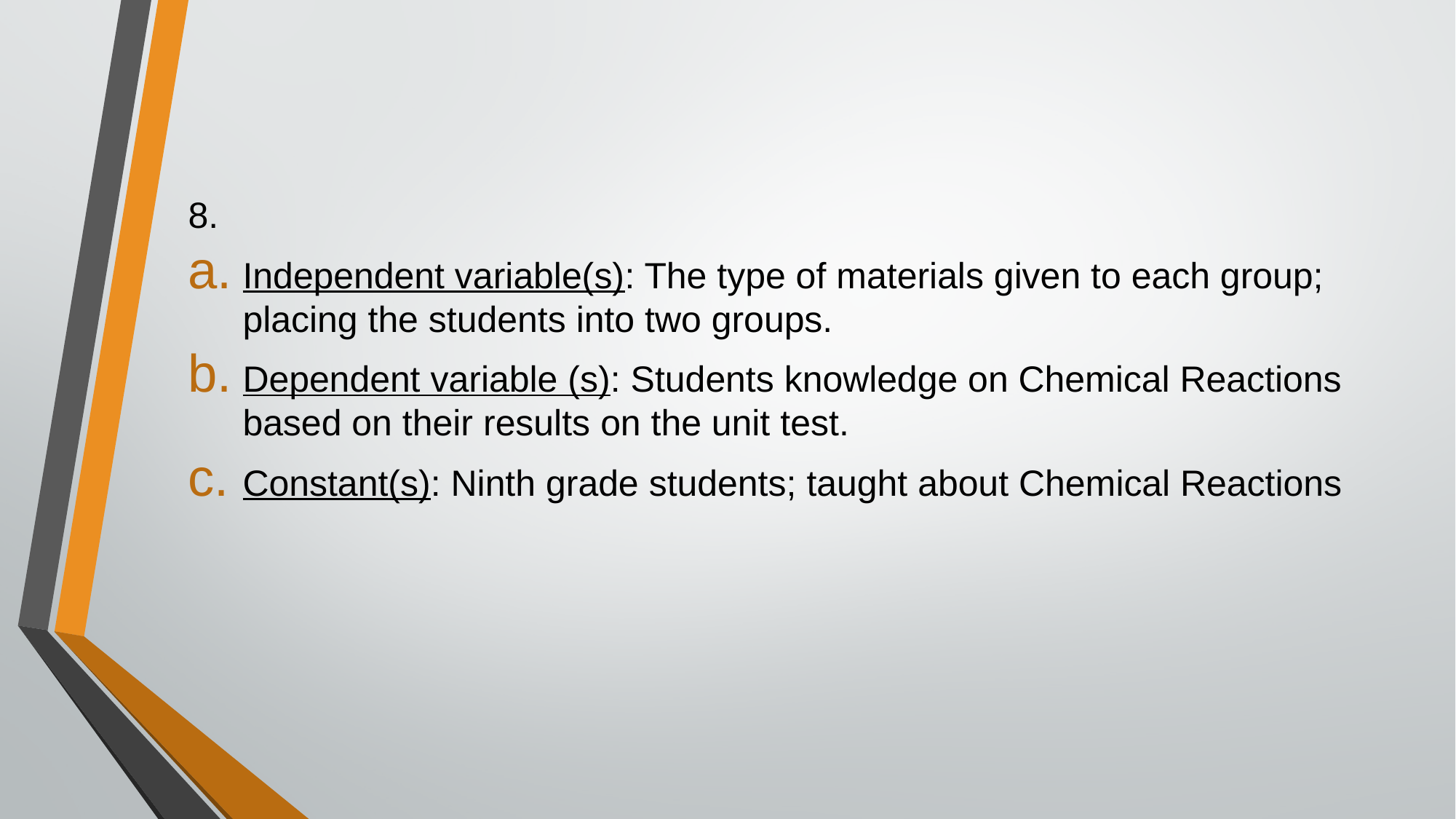

8.
Independent variable(s): The type of materials given to each group; placing the students into two groups.
Dependent variable (s): Students knowledge on Chemical Reactions based on their results on the unit test.
Constant(s): Ninth grade students; taught about Chemical Reactions